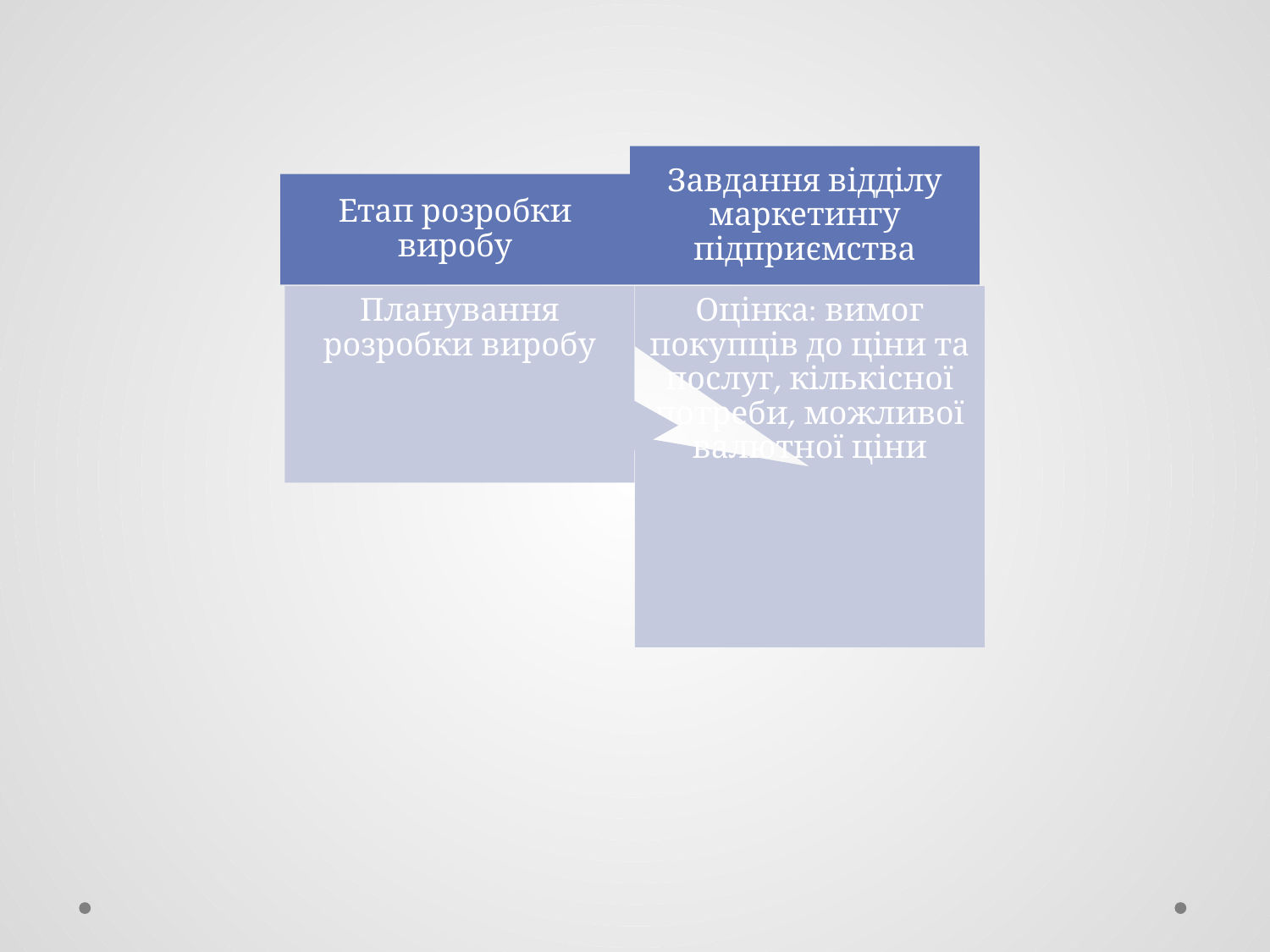

Оцінка: вимог покупців до ціни та послуг, кількісної потреби, можливої валютної ціни
Завдання відділу маркетингу підприємства
Планування розробки виробу
Етап розробки виробу